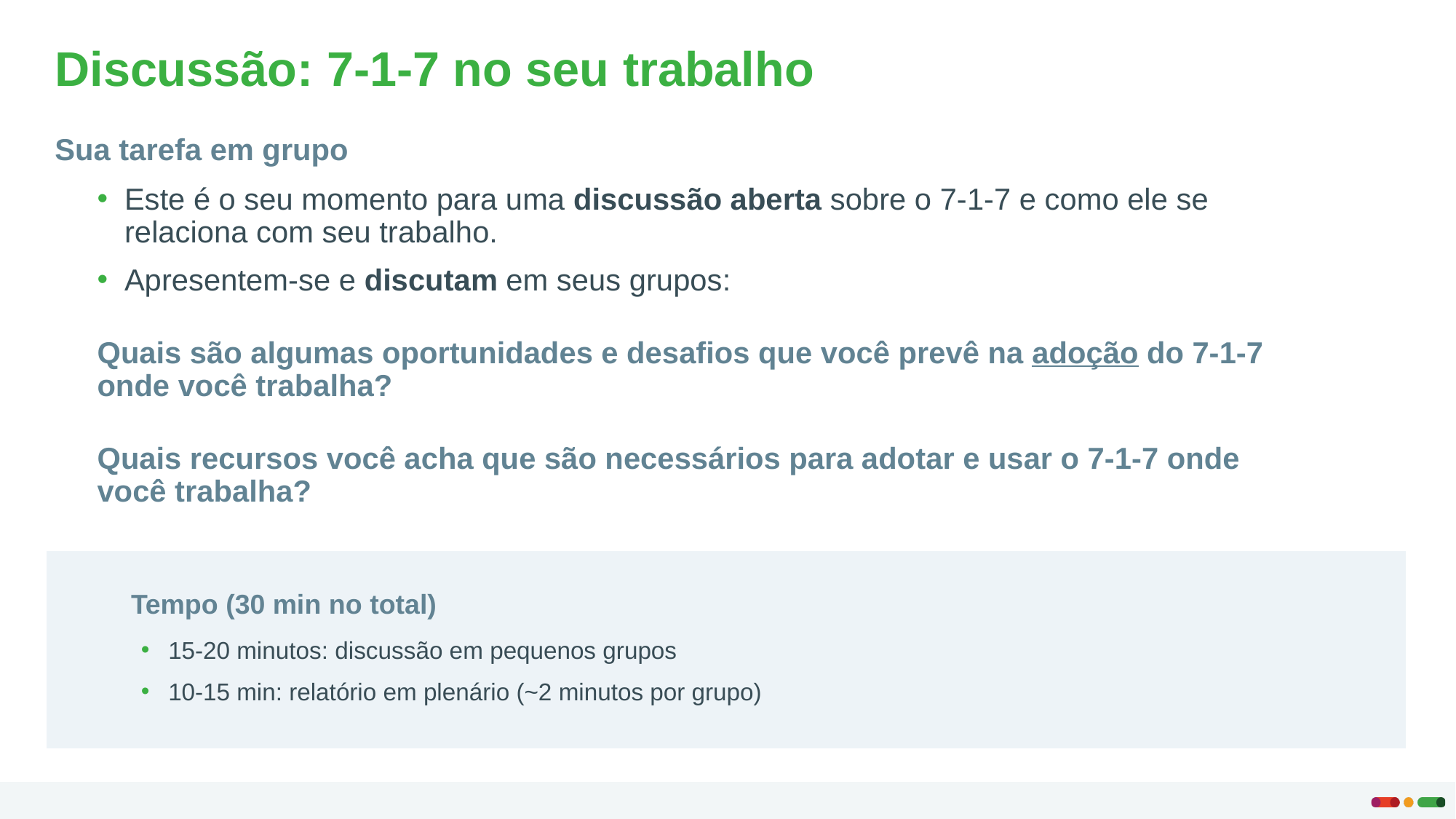

# Discussão: 7-1-7 no seu trabalho
Sua tarefa em grupo
Este é o seu momento para uma discussão aberta sobre o 7-1-7 e como ele se relaciona com seu trabalho.
Apresentem-se e discutam em seus grupos:

Quais são algumas oportunidades e desafios que você prevê na adoção do 7-1-7 onde você trabalha?

Quais recursos você acha que são necessários para adotar e usar o 7-1-7 onde você trabalha?

Tempo (30 min no total)
15-20 minutos: discussão em pequenos grupos
10-15 min: relatório em plenário (~2 minutos por grupo)